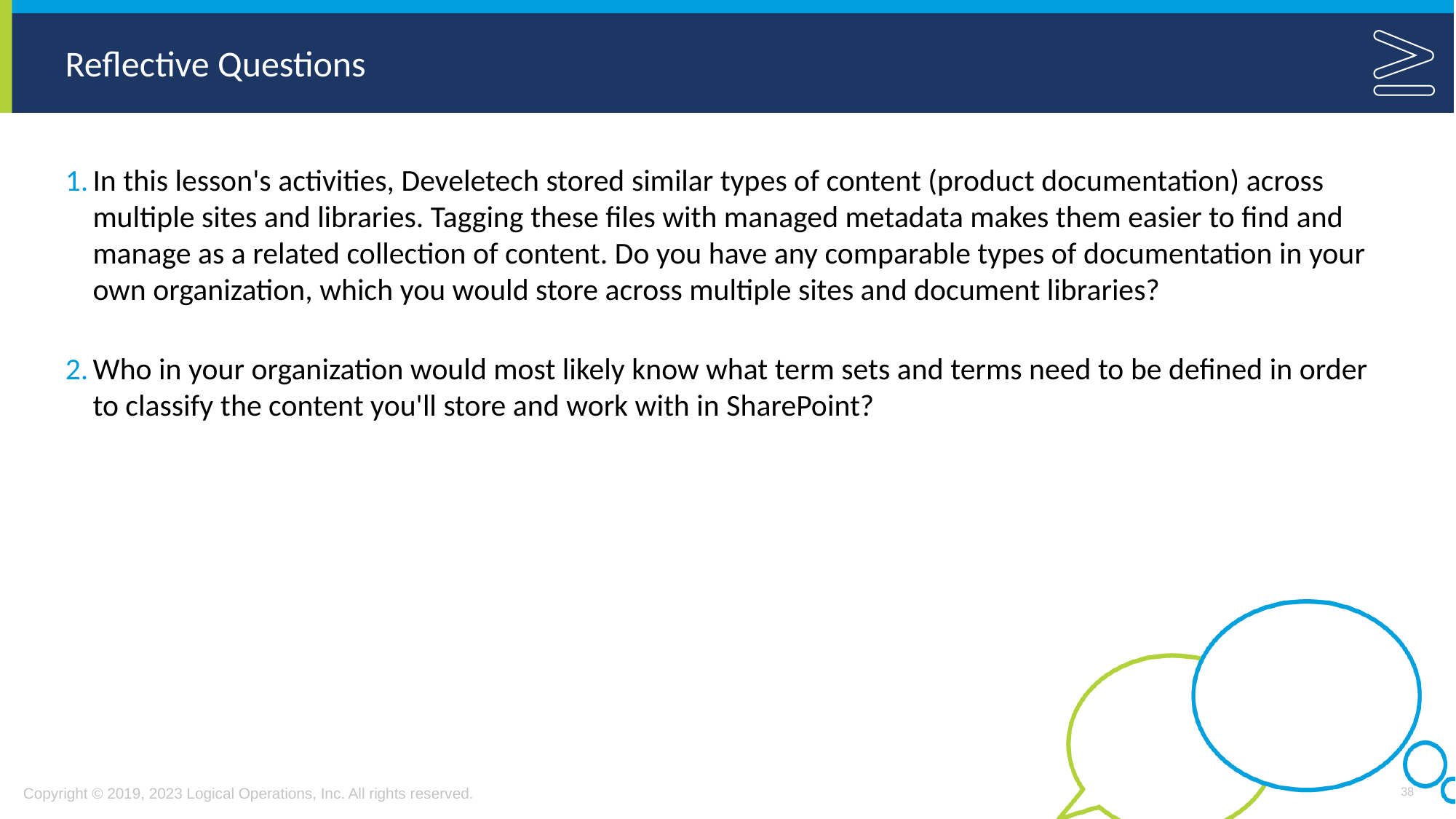

In this lesson's activities, Develetech stored similar types of content (product documentation) across multiple sites and libraries. Tagging these files with managed metadata makes them easier to find and manage as a related collection of content. Do you have any comparable types of documentation in your own organization, which you would store across multiple sites and document libraries?
Who in your organization would most likely know what term sets and terms need to be defined in order to classify the content you'll store and work with in SharePoint?

38